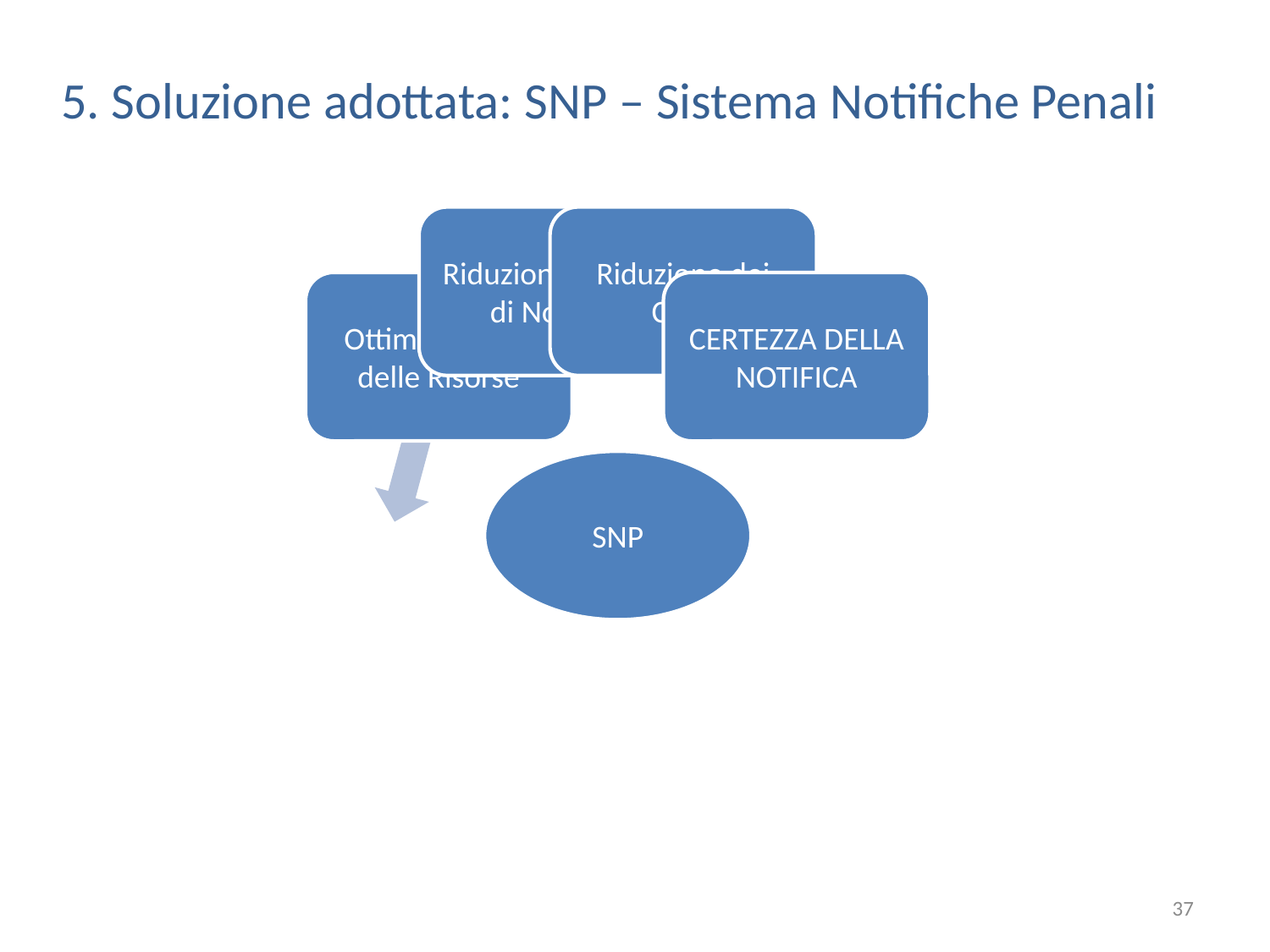

# 5. Soluzione adottata: SNP – Sistema Notifiche Penali
SNP
37